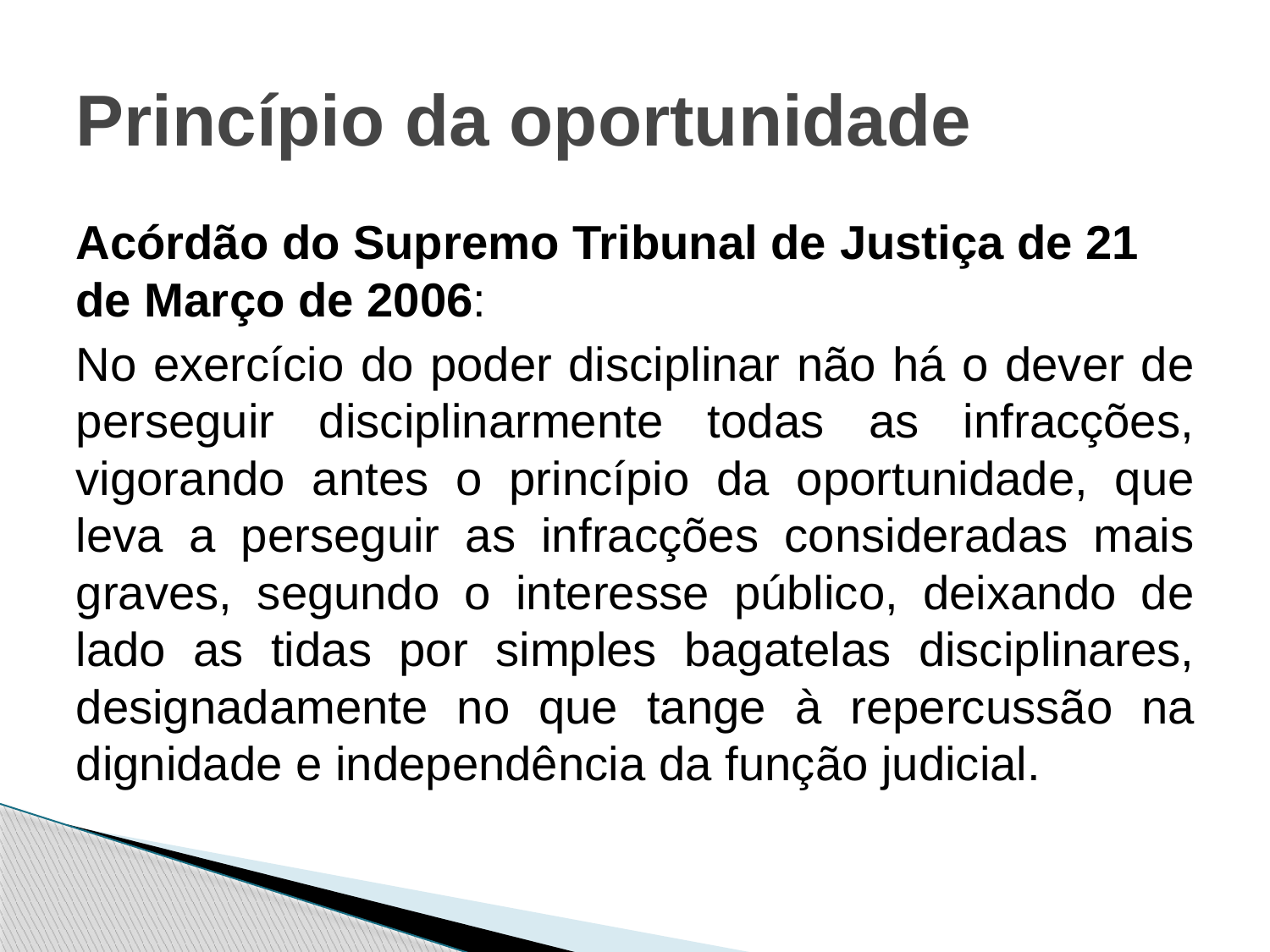

# Princípio da oportunidade
Acórdão do Supremo Tribunal de Justiça de 21 de Março de 2006:
No exercício do poder disciplinar não há o dever de perseguir disciplinarmente todas as infracções, vigorando antes o princípio da oportunidade, que leva a perseguir as infracções consideradas mais graves, segundo o interesse público, deixando de lado as tidas por simples bagatelas disciplinares, designadamente no que tange à repercussão na dignidade e independência da função judicial.